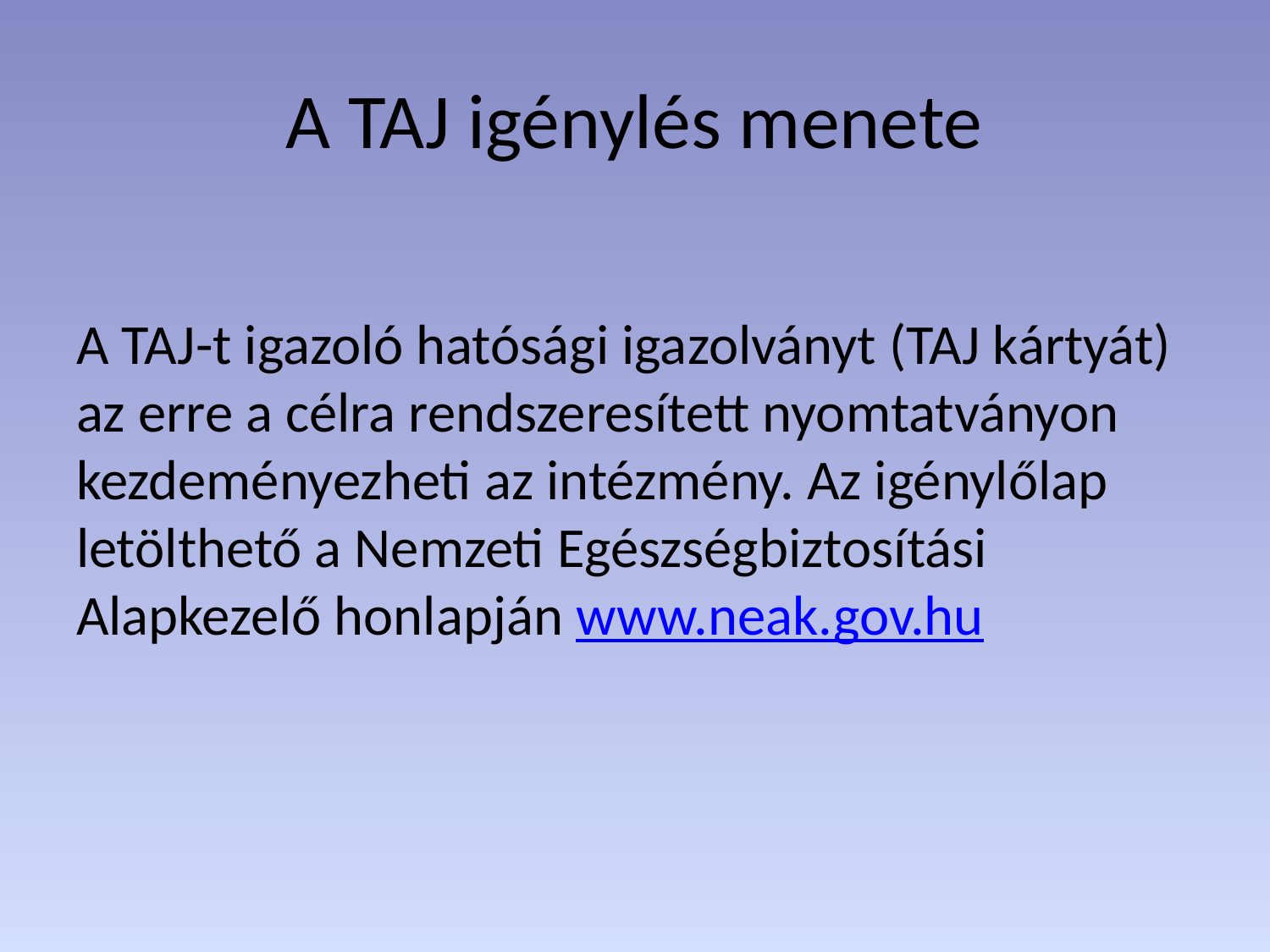

# A TAJ igénylés menete

A TAJ-t igazoló hatósági igazolványt (TAJ kártyát) az erre a célra rendszeresített nyomtatványon kezdeményezheti az intézmény. Az igénylőlap letölthető a Nemzeti Egészségbiztosítási Alapkezelő honlapján www.neak.gov.hu